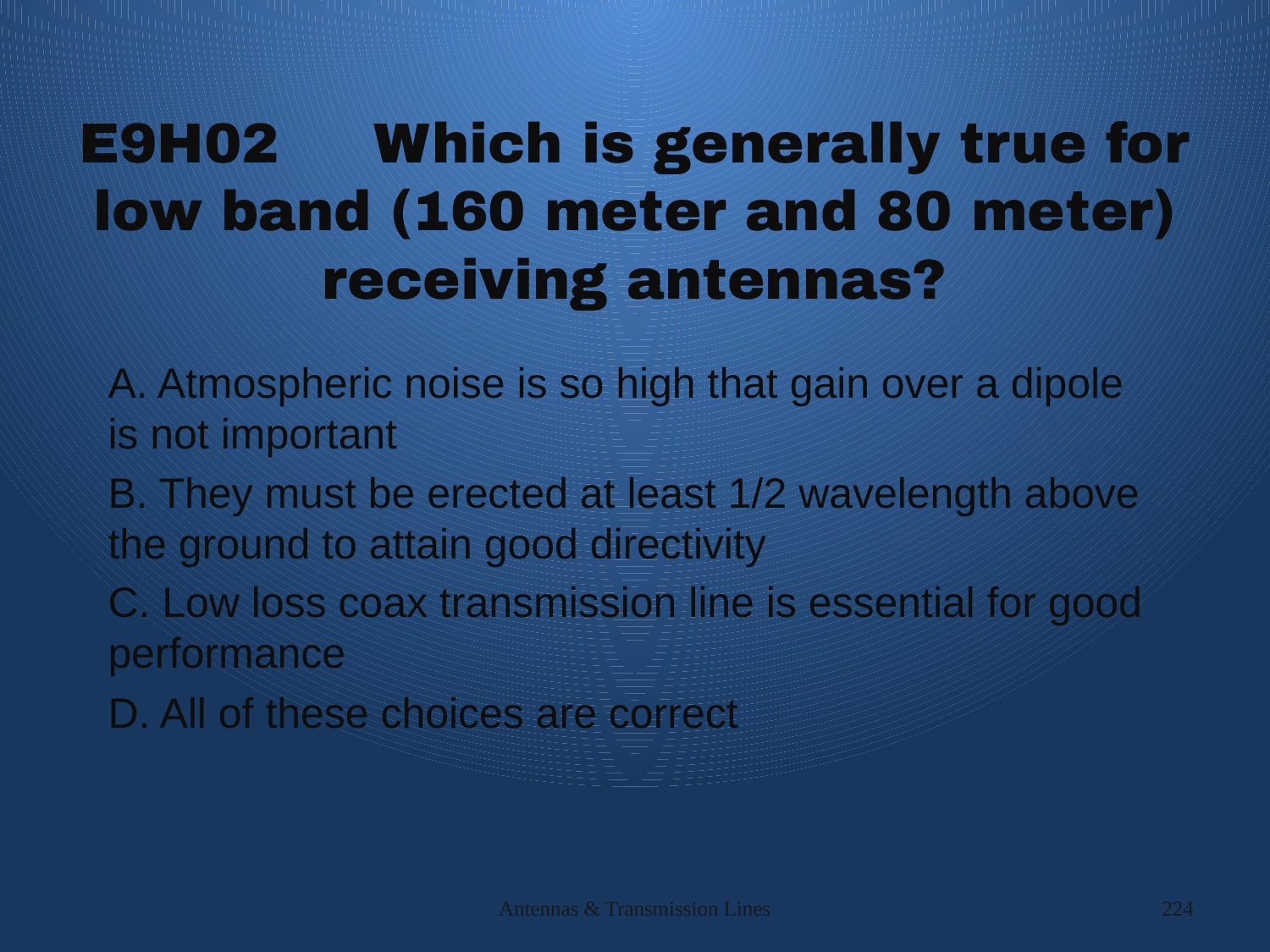

# E9H02     Which is generally true for low band (160 meter and 80 meter) receiving antennas?
A. Atmospheric noise is so high that gain over a dipole is not important
B. They must be erected at least 1/2 wavelength above the ground to attain good directivity
C. Low loss coax transmission line is essential for good performance
D. All of these choices are correct
Antennas & Transmission Lines
224